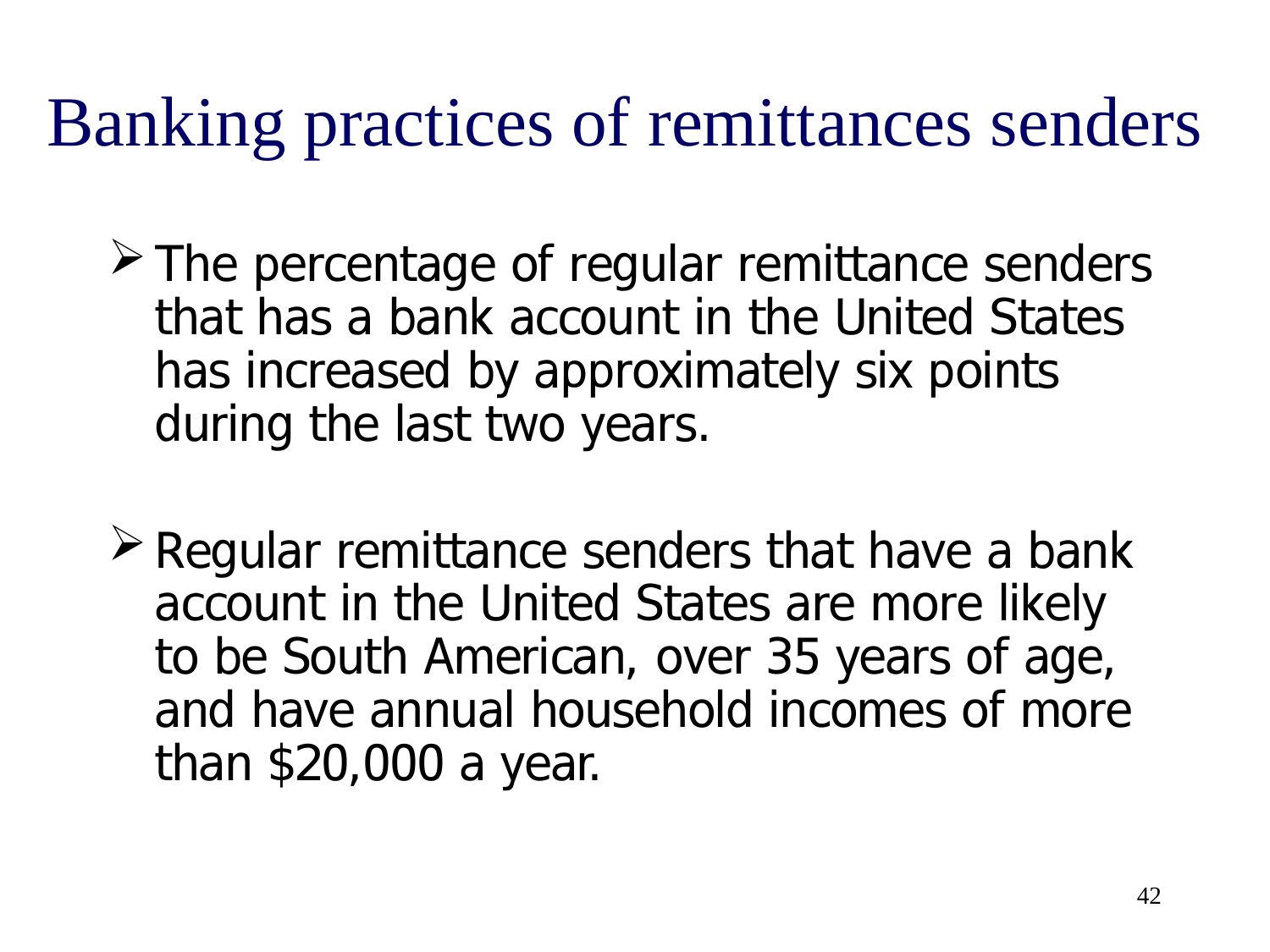

# Banking practices of remittances senders
The percentage of regular remittance senders that has a bank account in the United States has increased by approximately six points during the last two years.

Regular remittance senders that have a bank account in the United States are more likely to be South American, over 35 years of age, and have annual household incomes of more than $20,000 a year.
42